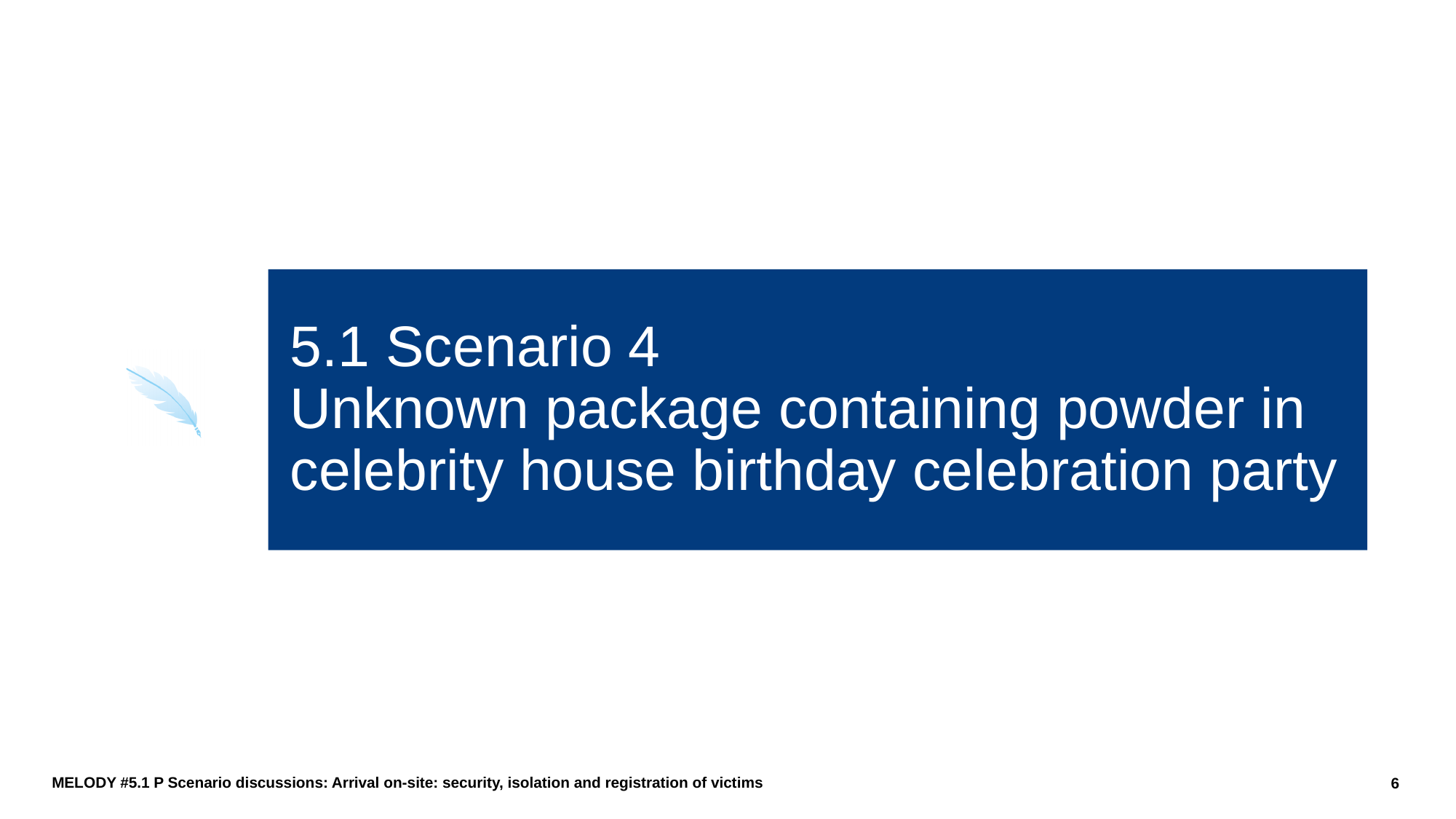

# 5.1 Scenario 4 Unknown package containing powder in celebrity house birthday celebration party
MELODY #5.1 P Scenario discussions: Arrival on-site: security, isolation and registration of victims
6